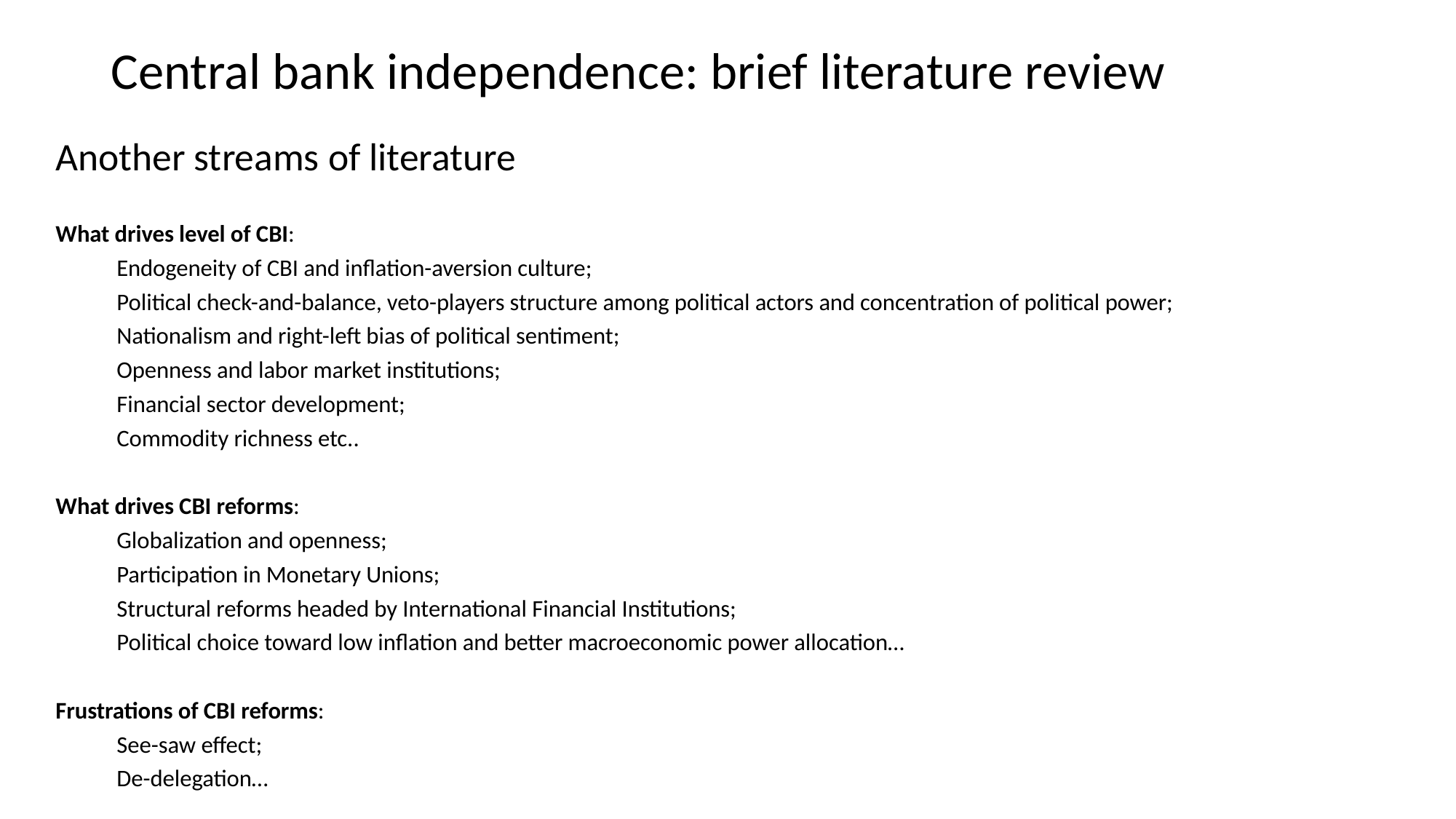

# Central bank independence: brief literature review
Another streams of literature

What drives level of CBI:
	Endogeneity of CBI and inflation-aversion culture;
	Political check-and-balance, veto-players structure among political actors and concentration of political power;
	Nationalism and right-left bias of political sentiment;
	Openness and labor market institutions;
	Financial sector development;
	Commodity richness etc..

What drives CBI reforms:
	Globalization and openness;
	Participation in Monetary Unions;
	Structural reforms headed by International Financial Institutions;
	Political choice toward low inflation and better macroeconomic power allocation…

Frustrations of CBI reforms:
	See-saw effect;
	De-delegation…